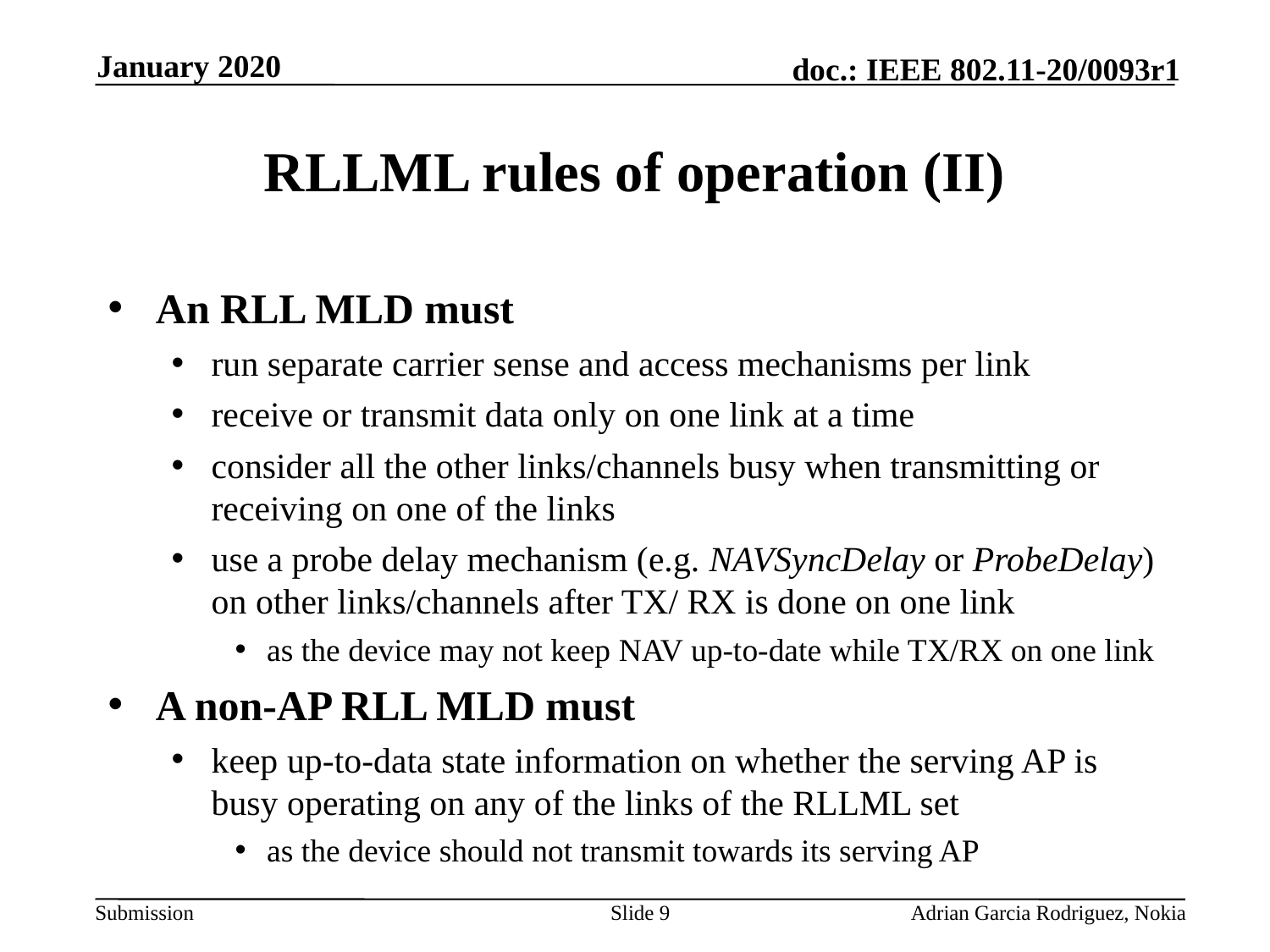

January 2020
# RLLML rules of operation (II)
An RLL MLD must
run separate carrier sense and access mechanisms per link
receive or transmit data only on one link at a time
consider all the other links/channels busy when transmitting or receiving on one of the links
use a probe delay mechanism (e.g. NAVSyncDelay or ProbeDelay) on other links/channels after TX/ RX is done on one link
as the device may not keep NAV up-to-date while TX/RX on one link
A non-AP RLL MLD must
keep up-to-data state information on whether the serving AP is busy operating on any of the links of the RLLML set
as the device should not transmit towards its serving AP
Slide 9
Adrian Garcia Rodriguez, Nokia